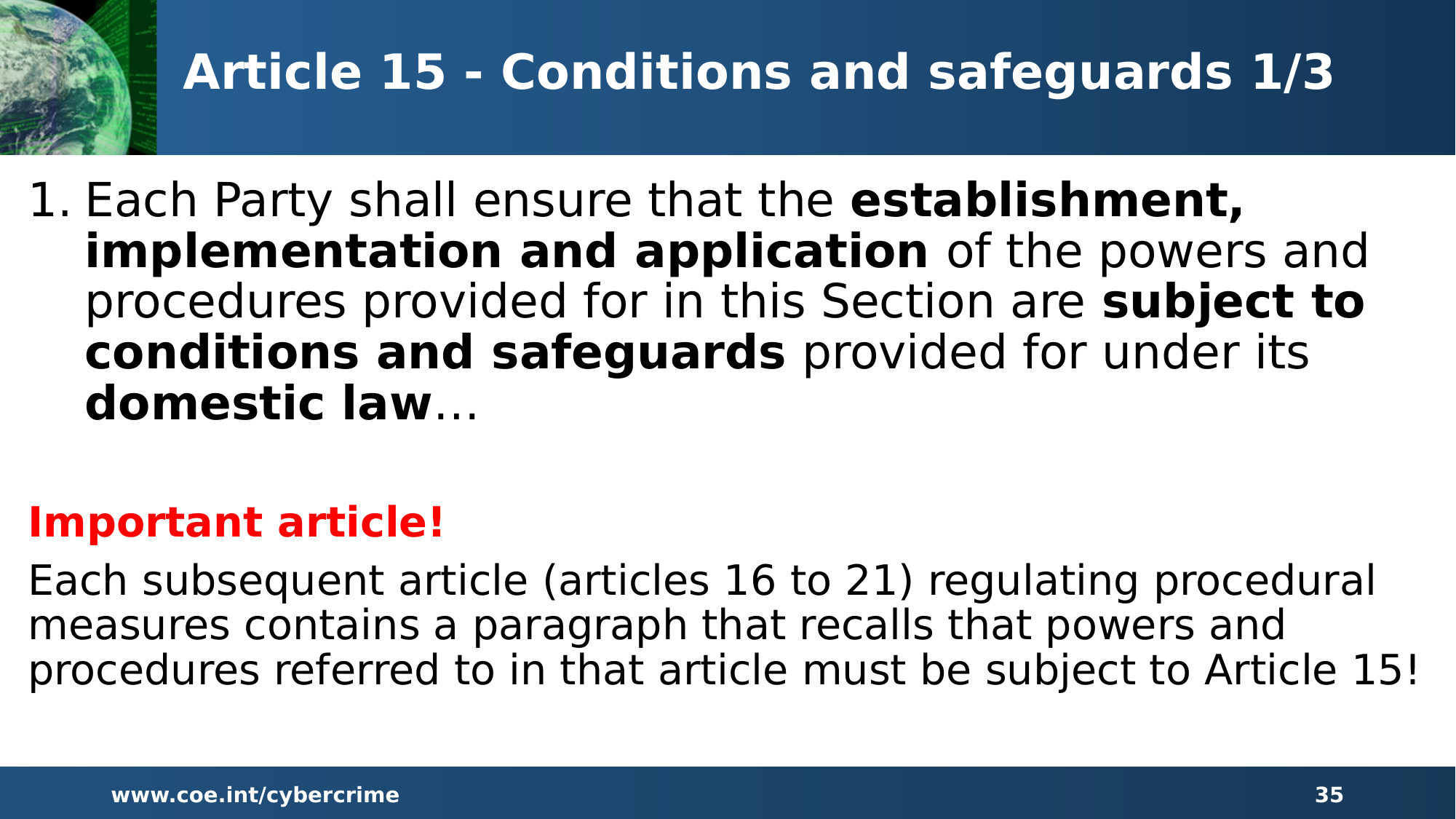

# Article 15 - Conditions and safeguards 1/3
Each Party shall ensure that the establishment, implementation and application of the powers and procedures provided for in this Section are subject to conditions and safeguards provided for under its domestic law…

Important article!
Each subsequent article (articles 16 to 21) regulating procedural measures contains a paragraph that recalls that powers and procedures referred to in that article must be subject to Article 15!
www.coe.int/cybercrime
35